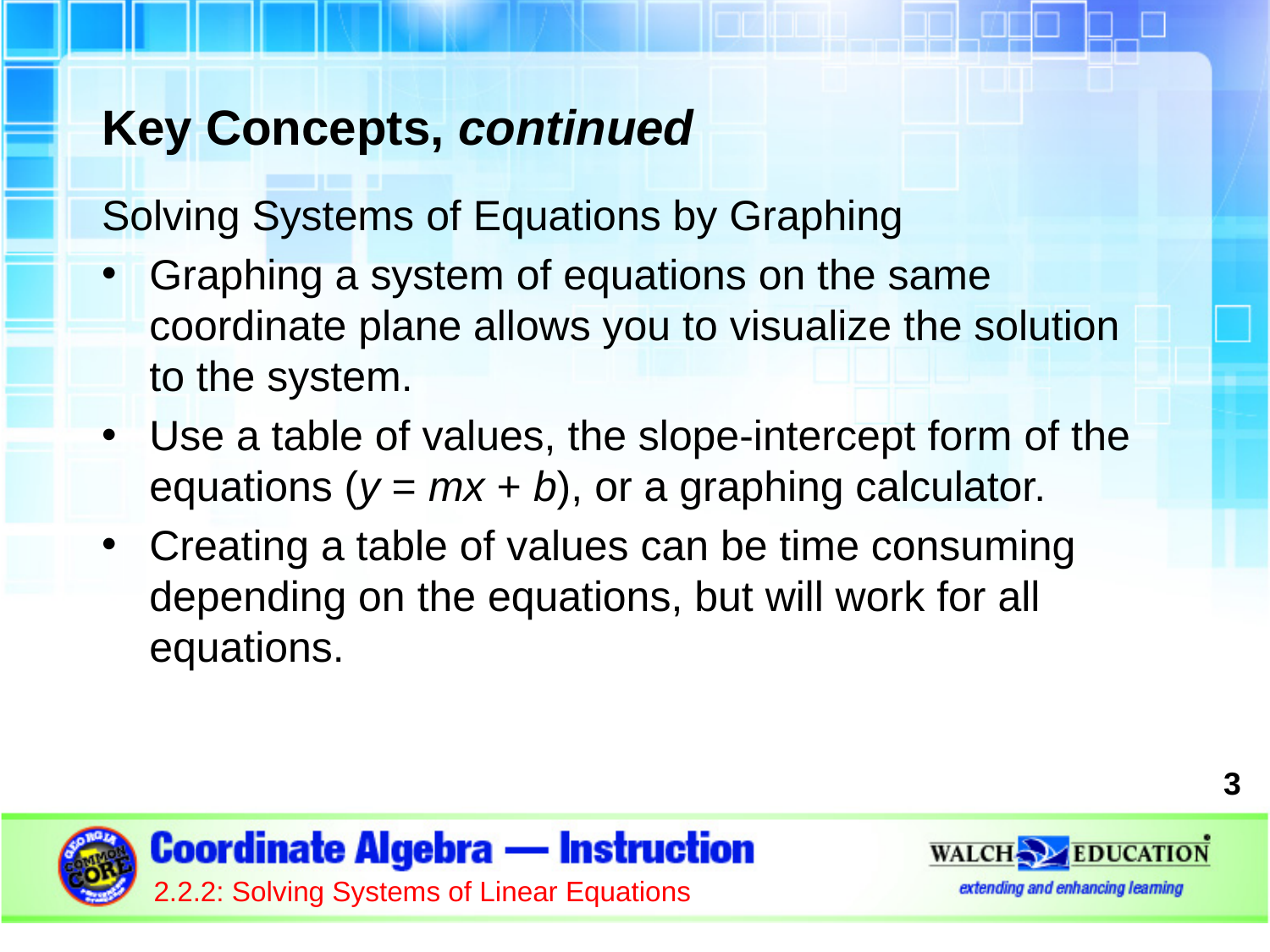

Key Concepts, continued
Solving Systems of Equations by Graphing
Graphing a system of equations on the same coordinate plane allows you to visualize the solution to the system.
Use a table of values, the slope-intercept form of the equations (y = mx + b), or a graphing calculator.
Creating a table of values can be time consuming depending on the equations, but will work for all equations.

3
2.2.2: Solving Systems of Linear Equations